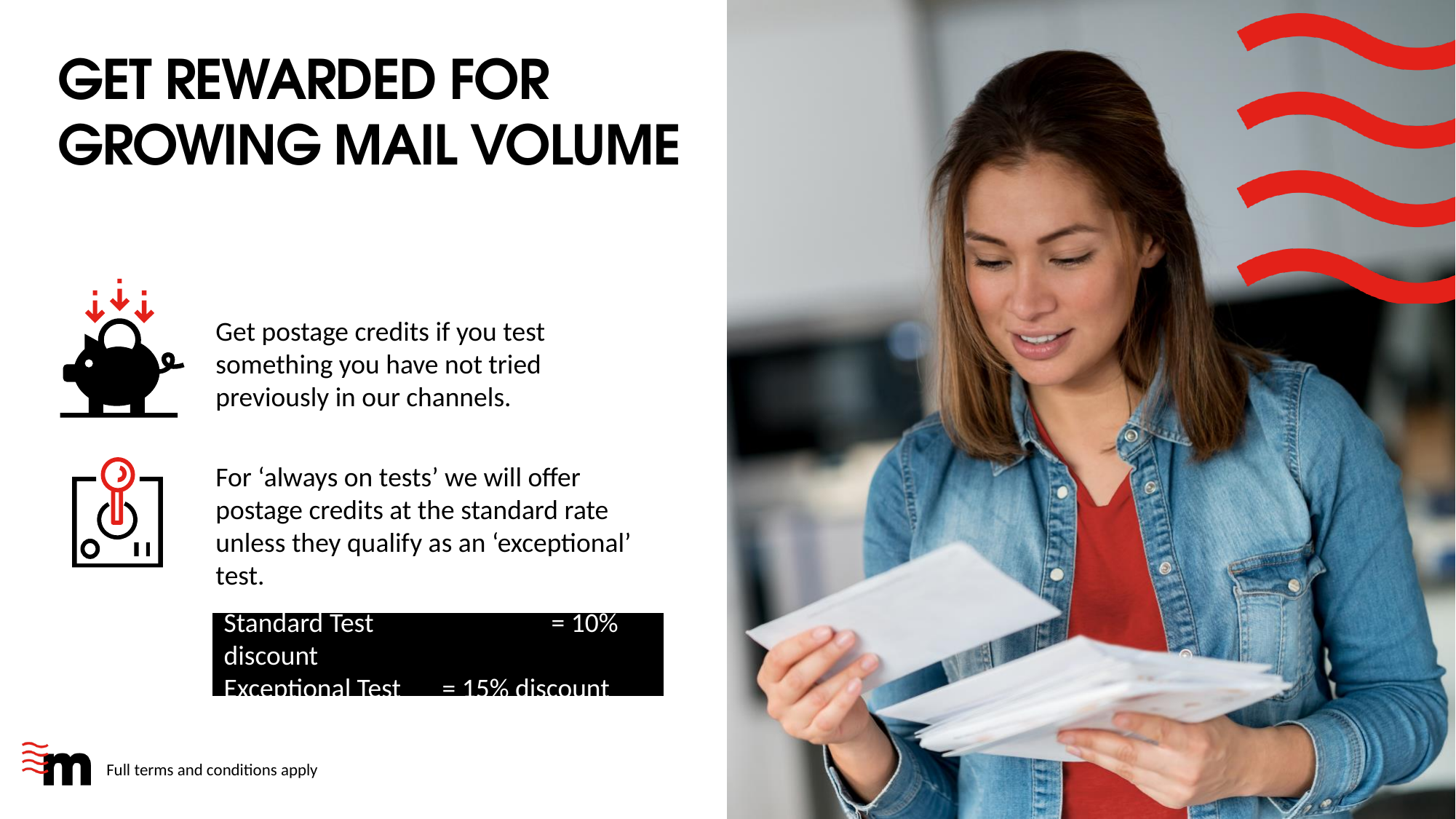

# Get rewarded for growing mail volume

Get postage credits if you test something you have not tried previously in our channels.
For ‘always on tests’ we will offer postage credits at the standard rate unless they qualify as an ‘exceptional’ test.

Standard Test		= 10% discount
Exceptional Test 	= 15% discount
Full terms and conditions apply